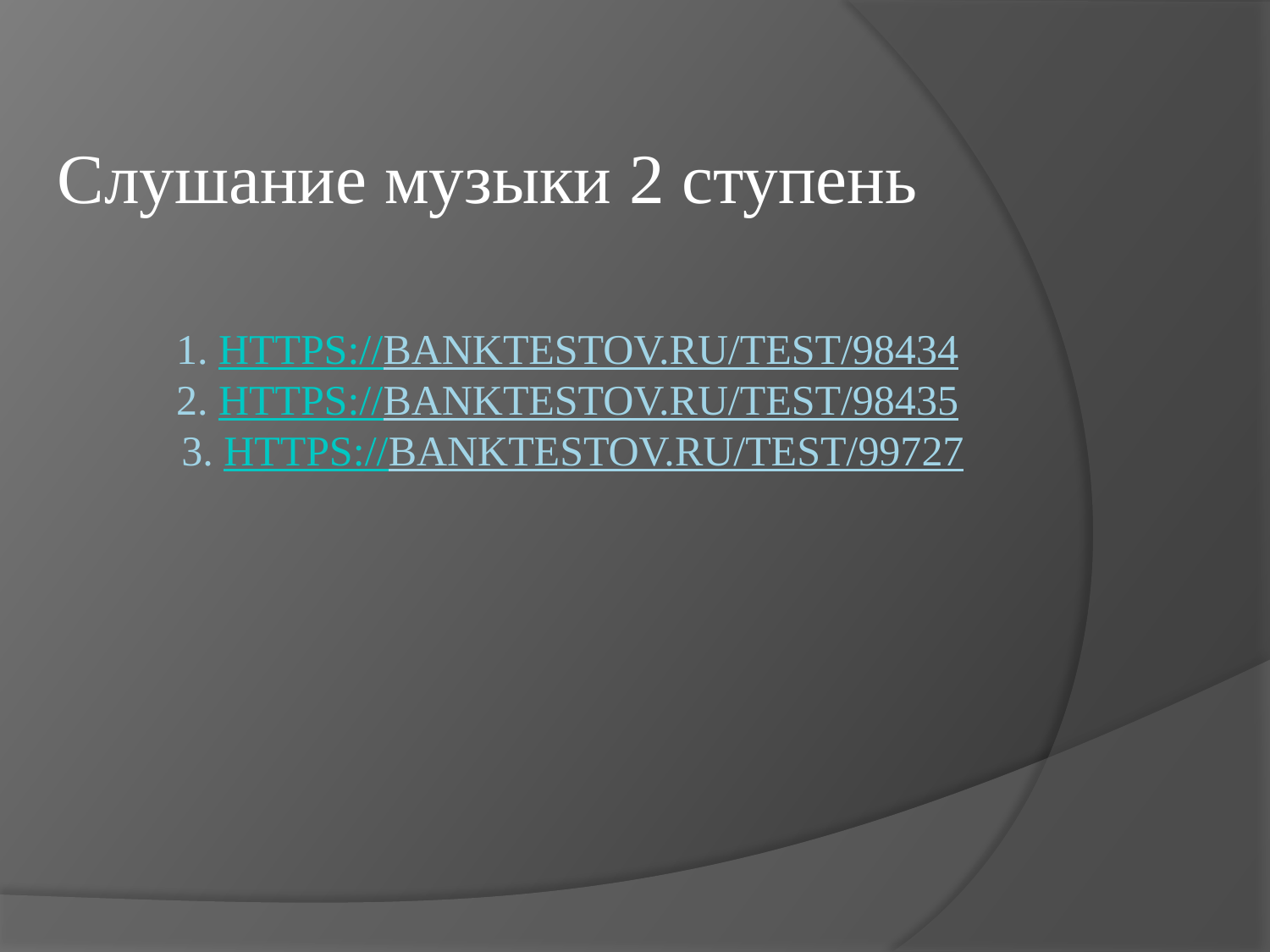

Слушание музыки 2 ступень
# 1. https://banktestov.ru/test/98434 2. https://banktestov.ru/test/98435 3. https://banktestov.ru/test/99727